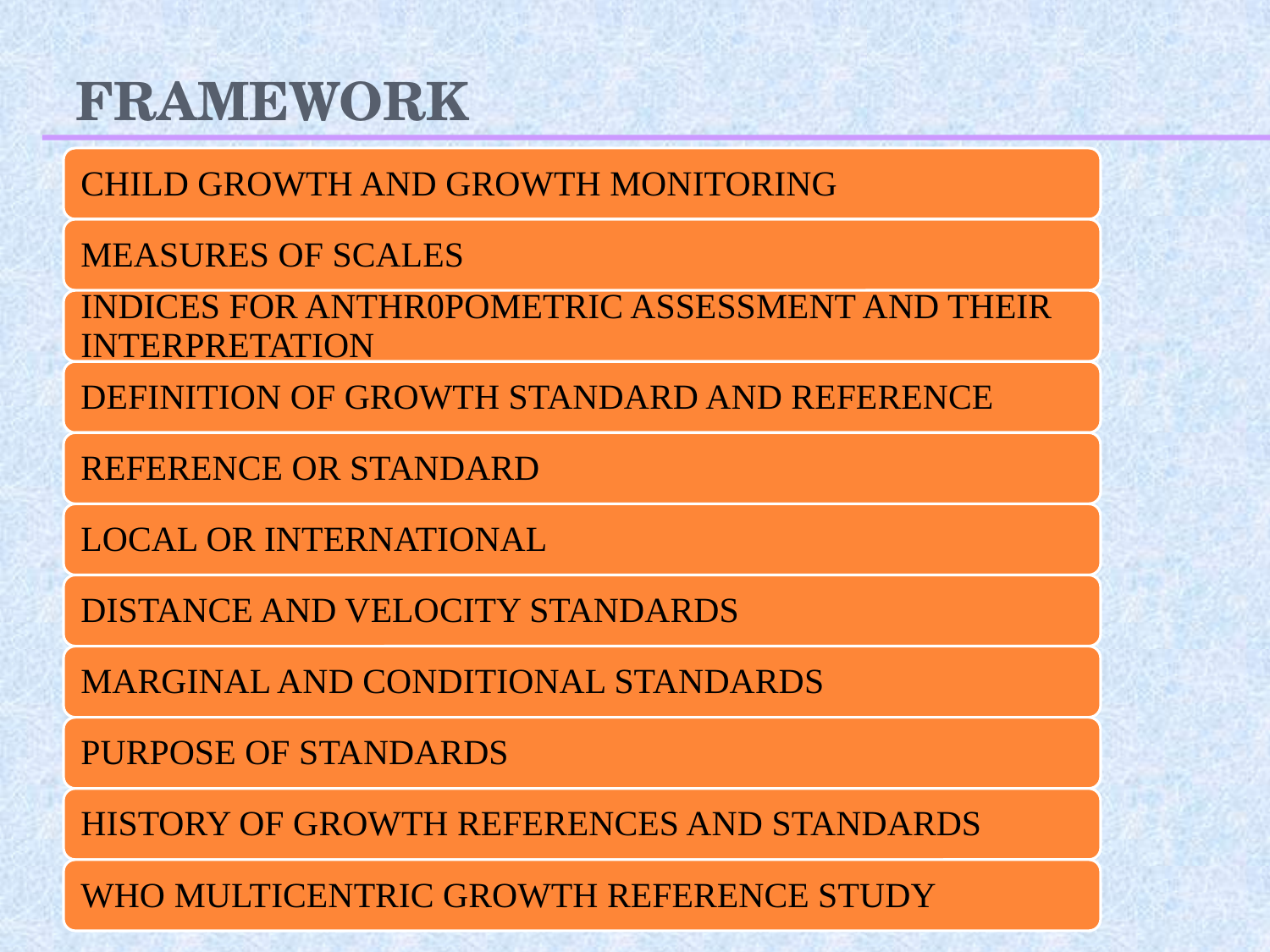

# FRAMEWORK

CHILD GROWTH AND GROWTH MONITORING
MEASURES OF SCALES
INDICES FOR ANTHR0POMETRIC ASSESSMENT AND THEIR INTERPRETATION
DEFINITION OF GROWTH STANDARD AND REFERENCE
REFERENCE OR STANDARD
LOCAL OR INTERNATIONAL
DISTANCE AND VELOCITY STANDARDS
MARGINAL AND CONDITIONAL STANDARDS
PURPOSE OF STANDARDS
HISTORY OF GROWTH REFERENCES AND STANDARDS
WHO MULTICENTRIC GROWTH REFERENCE STUDY